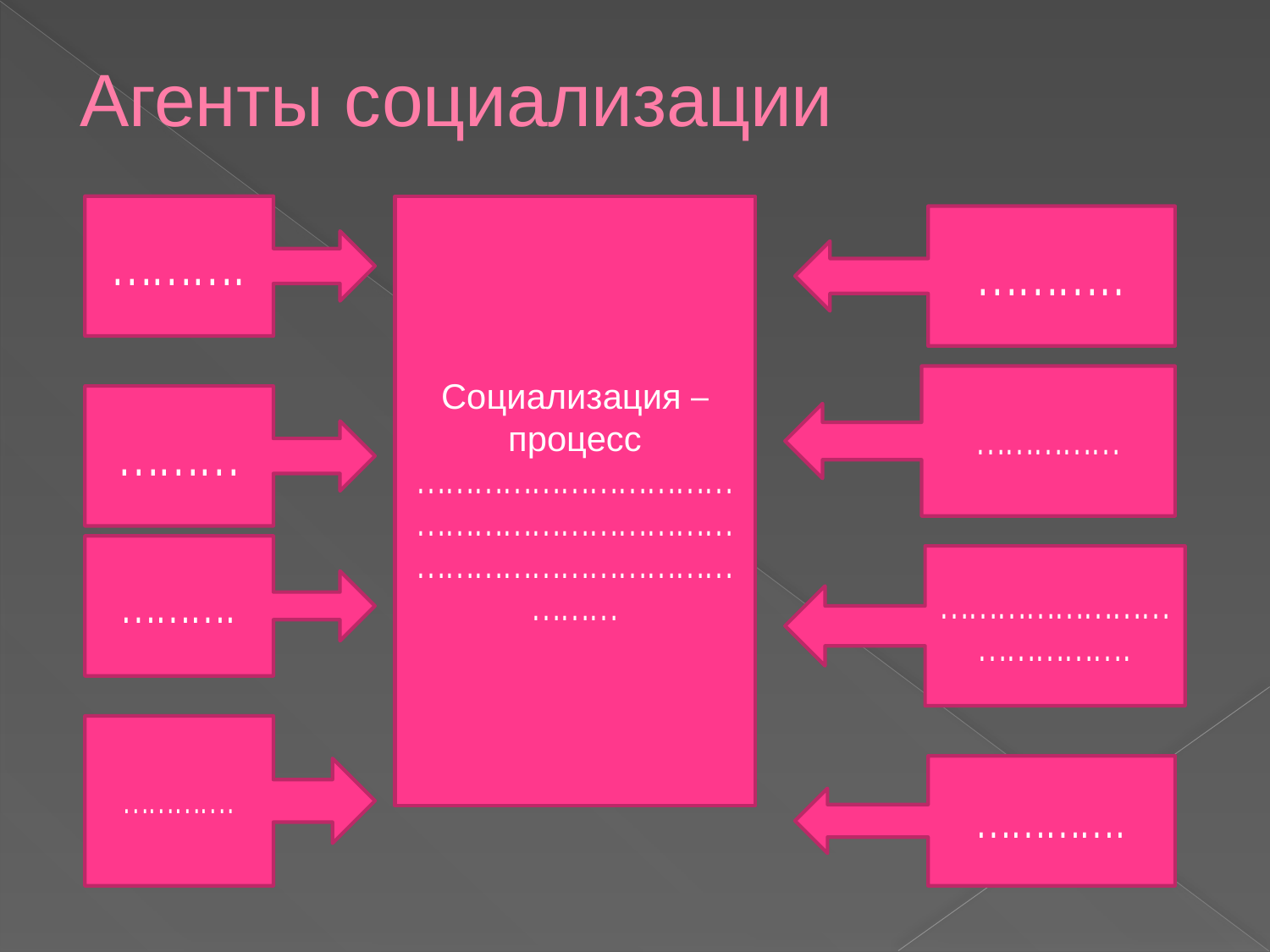

Агенты социализации
……….
Социализация – процесс ………………………………………………………………………………………………
………..
……………
………
……….
………………………………….
………….
………….